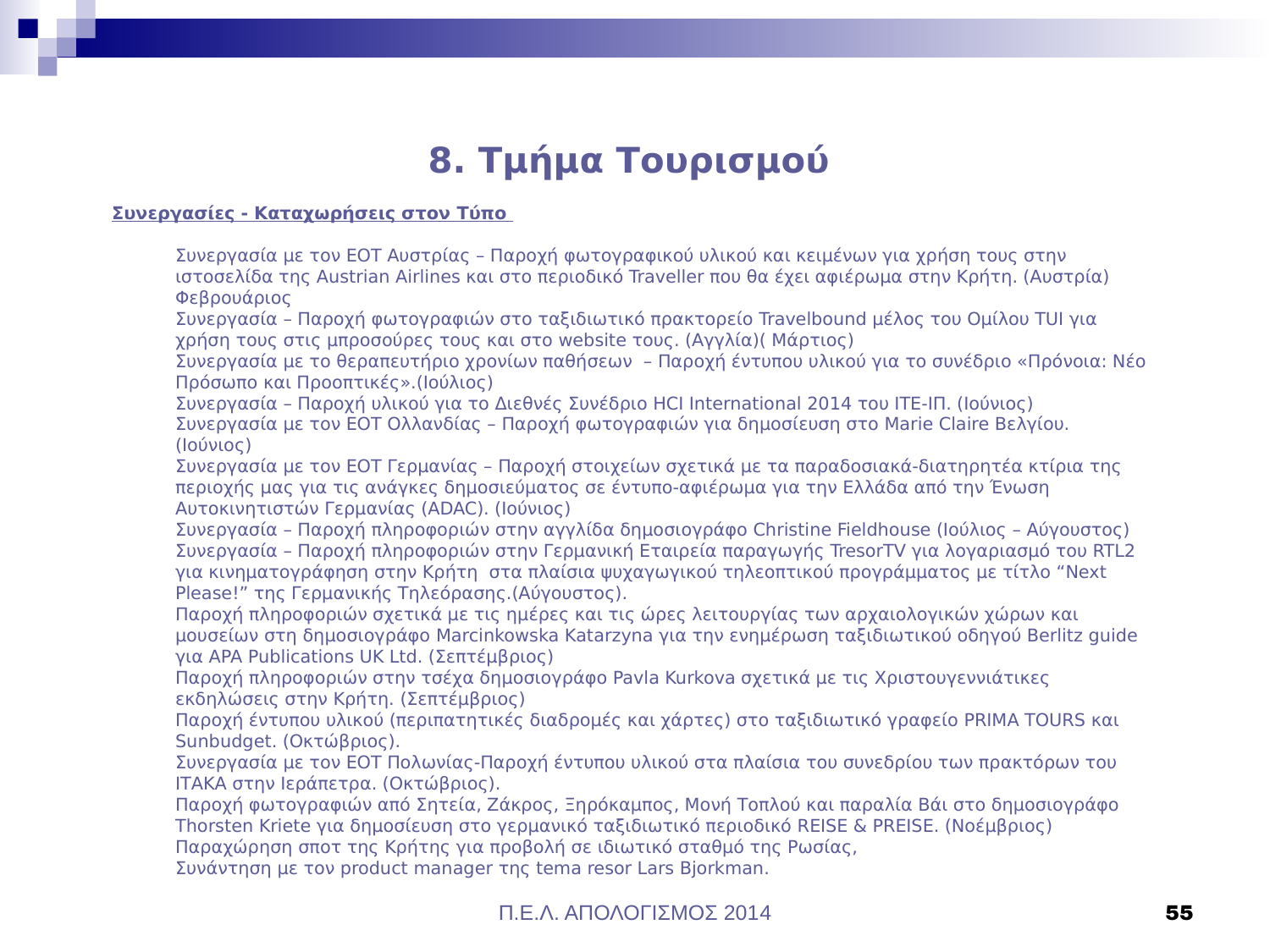

# 8. Τμήμα Τουρισμού
Συνεργασίες - Καταχωρήσεις στον Τύπο

Συνεργασία με τον ΕΟΤ Αυστρίας – Παροχή φωτογραφικού υλικού και κειμένων για χρήση τους στην ιστοσελίδα της Austrian Airlines και στο περιοδικό Traveller που θα έχει αφιέρωμα στην Κρήτη. (Αυστρία) Φεβρουάριος
Συνεργασία – Παροχή φωτογραφιών στο ταξιδιωτικό πρακτορείο Travelbound μέλος του Ομίλου TUI για χρήση τους στις μπροσούρες τους και στο website τους. (Αγγλία)( Μάρτιος)
Συνεργασία με το θεραπευτήριο χρονίων παθήσεων  – Παροχή έντυπου υλικού για το συνέδριο «Πρόνοια: Νέο Πρόσωπο και Προοπτικές».(Ιούλιος)
Συνεργασία – Παροχή υλικού για το Διεθνές Συνέδριο HCI International 2014 του ΙΤΕ-ΙΠ. (Ιούνιος)
Συνεργασία με τον ΕΟΤ Ολλανδίας – Παροχή φωτογραφιών για δημοσίευση στο Marie Claire Βελγίου. (Ιούνιος)
Συνεργασία με τον ΕΟΤ Γερμανίας – Παροχή στοιχείων σχετικά με τα παραδοσιακά-διατηρητέα κτίρια της περιοχής μας για τις ανάγκες δημοσιεύματος σε έντυπο-αφιέρωμα για την Ελλάδα από την Ένωση Αυτοκινητιστών Γερμανίας (ADAC). (Ιούνιος)
Συνεργασία – Παροχή πληροφοριών στην αγγλίδα δημοσιογράφο Christine Fieldhouse (Ιούλιος – Αύγουστος)
Συνεργασία – Παροχή πληροφοριών στην Γερμανική Εταιρεία παραγωγής TresorTV για λογαριασμό του RTL2 για κινηματογράφηση στην Κρήτη  στα πλαίσια ψυχαγωγικού τηλεοπτικού προγράμματος με τίτλο “Next Please!” της Γερμανικής Τηλεόρασης.(Αύγουστος).
Παροχή πληροφοριών σχετικά με τις ημέρες και τις ώρες λειτουργίας των αρχαιολογικών χώρων και μουσείων στη δημοσιογράφο Marcinkowska Katarzyna για την ενημέρωση ταξιδιωτικού οδηγού Berlitz guide για APA Publications UK Ltd. (Σεπτέμβριος)
Παροχή πληροφοριών στην τσέχα δημοσιογράφο Pavla Kurkova σχετικά με τις Χριστουγεννιάτικες εκδηλώσεις στην Κρήτη. (Σεπτέμβριος)
Παροχή έντυπου υλικού (περιπατητικές διαδρομές και χάρτες) στο ταξιδιωτικό γραφείο PRIMA TOURS και Sunbudget. (Οκτώβριος).
Συνεργασία με τον ΕΟΤ Πολωνίας-Παροχή έντυπου υλικού στα πλαίσια του συνεδρίου των πρακτόρων του ΙΤΑΚΑ στην Ιεράπετρα. (Οκτώβριος).
Παροχή φωτογραφιών από Σητεία, Ζάκρος, Ξηρόκαμπος, Μονή Τοπλού και παραλία Βάι στο δημοσιογράφο Thorsten Kriete για δημοσίευση στο γερμανικό ταξιδιωτικό περιοδικό REISE & PREISE. (Νοέμβριος)
Παραχώρηση σποτ της Κρήτης για προβολή σε ιδιωτικό σταθμό της Ρωσίας,
Συνάντηση με τον product manager της tema resor Lars Bjorkman.
Π.Ε.Λ. ΑΠΟΛΟΓΙΣΜΟΣ 2014
55